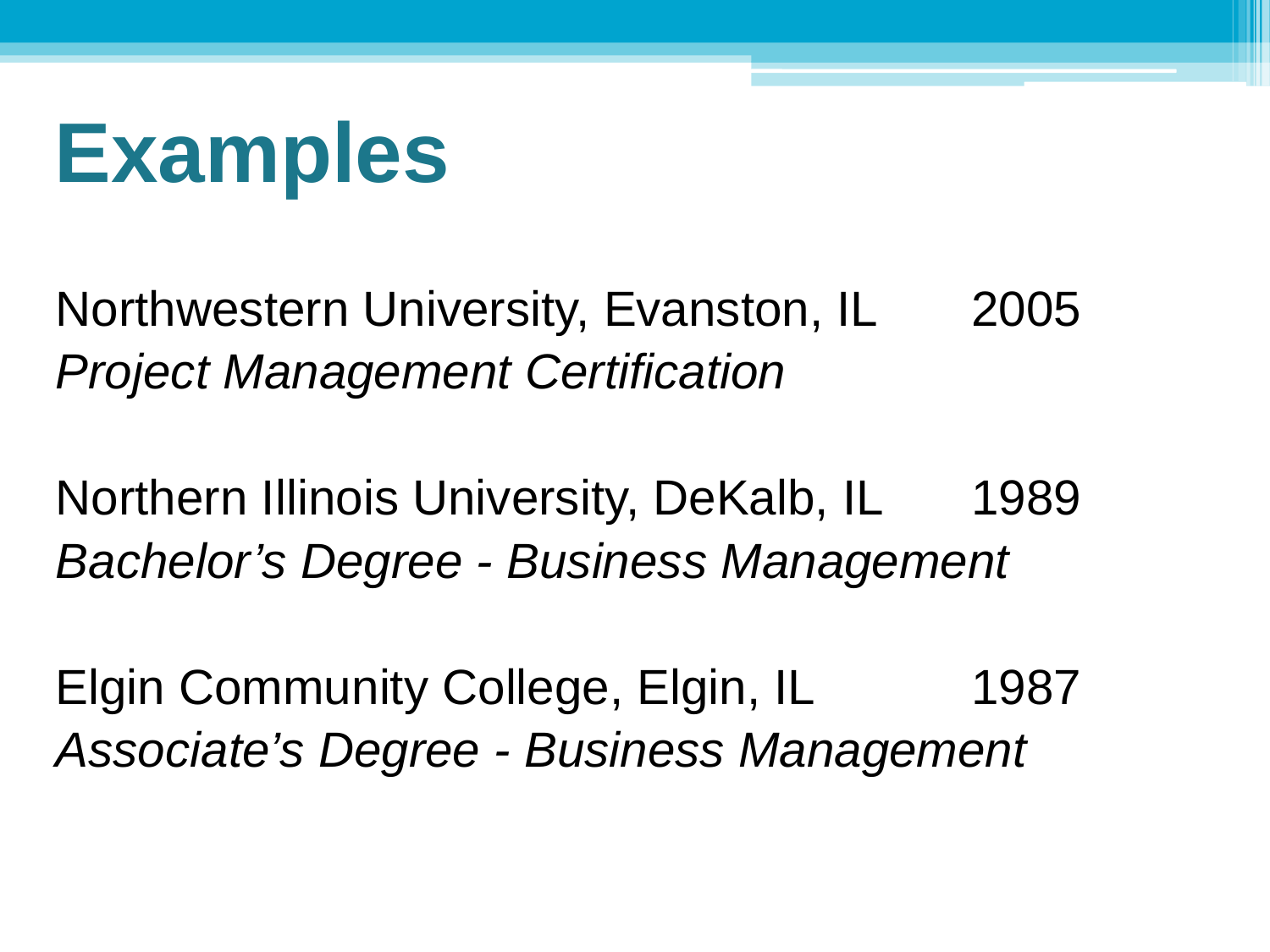

# Examples

Northwestern University, Evanston, IL	2005
Project Management Certification

Northern Illinois University, DeKalb, IL	1989
Bachelor’s Degree - Business Management

Elgin Community College, Elgin, IL		1987
Associate’s Degree - Business Management